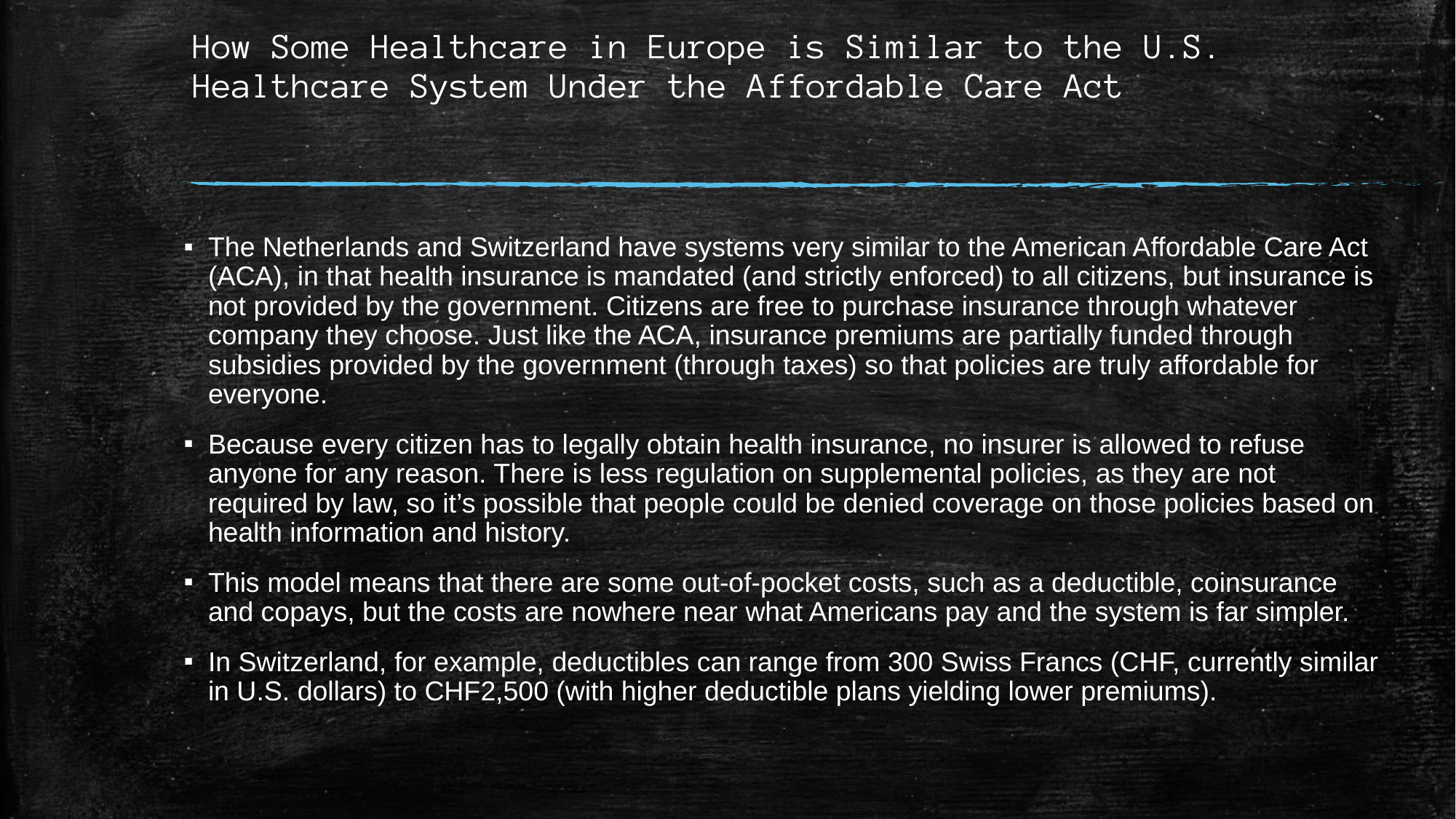

# How Some Healthcare in Europe is Similar to the U.S. Healthcare System Under the Affordable Care Act
The Netherlands and Switzerland have systems very similar to the American Affordable Care Act (ACA), in that health insurance is mandated (and strictly enforced) to all citizens, but insurance is not provided by the government. Citizens are free to purchase insurance through whatever company they choose. Just like the ACA, insurance premiums are partially funded through subsidies provided by the government (through taxes) so that policies are truly affordable for everyone.
Because every citizen has to legally obtain health insurance, no insurer is allowed to refuse anyone for any reason. There is less regulation on supplemental policies, as they are not required by law, so it’s possible that people could be denied coverage on those policies based on health information and history.
This model means that there are some out-of-pocket costs, such as a deductible, coinsurance and copays, but the costs are nowhere near what Americans pay and the system is far simpler.
In Switzerland, for example, deductibles can range from 300 Swiss Francs (CHF, currently similar in U.S. dollars) to CHF2,500 (with higher deductible plans yielding lower premiums).